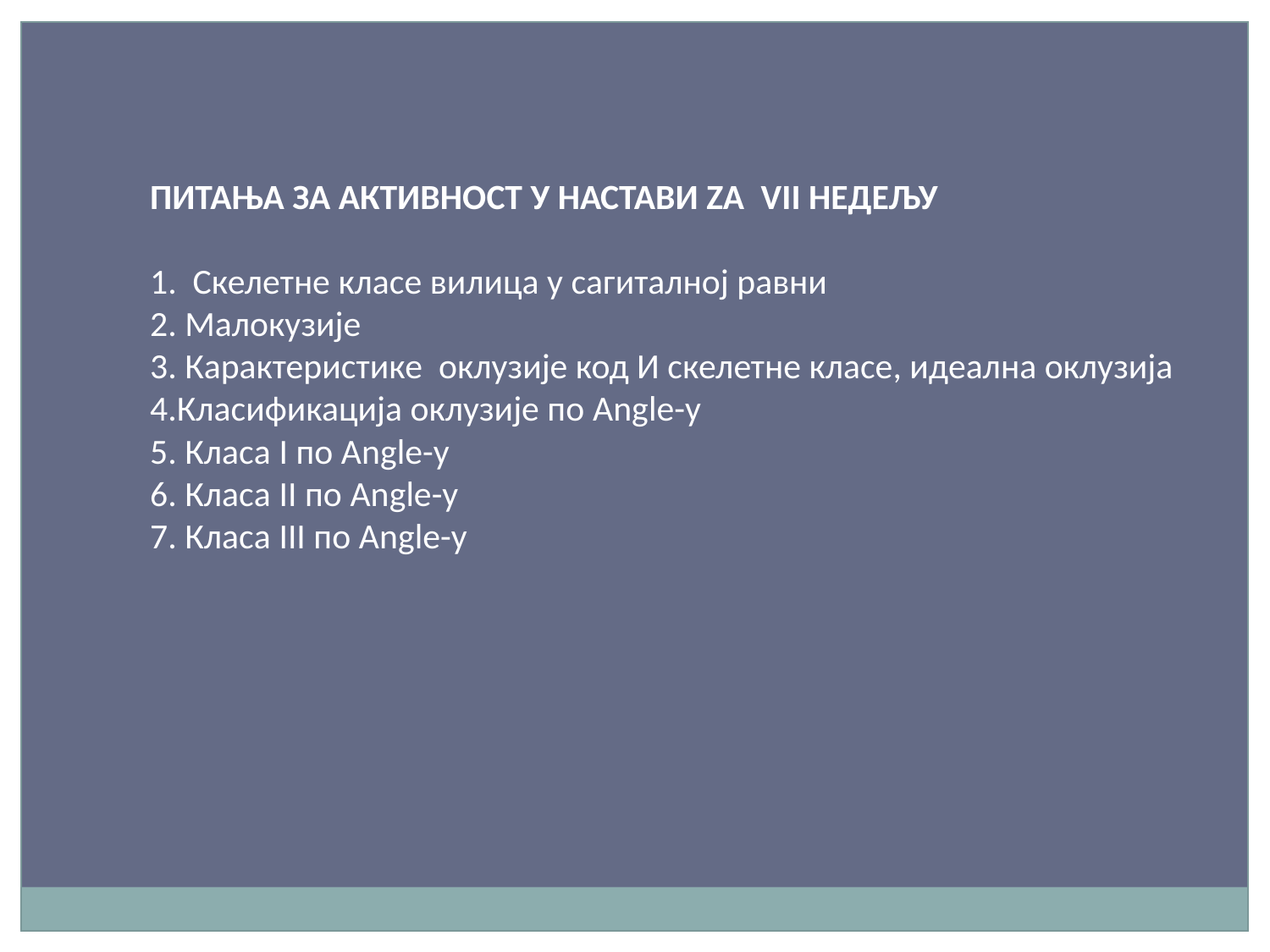

ПИТАЊА ЗА АКТИВНОСТ У НАСТАВИ ZA  VII НЕДЕЉУ
1.  Скелетне класе вилица у сагиталној равни
2. Малокузије
3. Карактеристике  оклузије код И скелетне класе, идеална оклузија
4.Класификација оклузије по Angle-у
5. Класа I по Angle-у
6. Класа II по Angle-у
7. Класа III по Angle-у